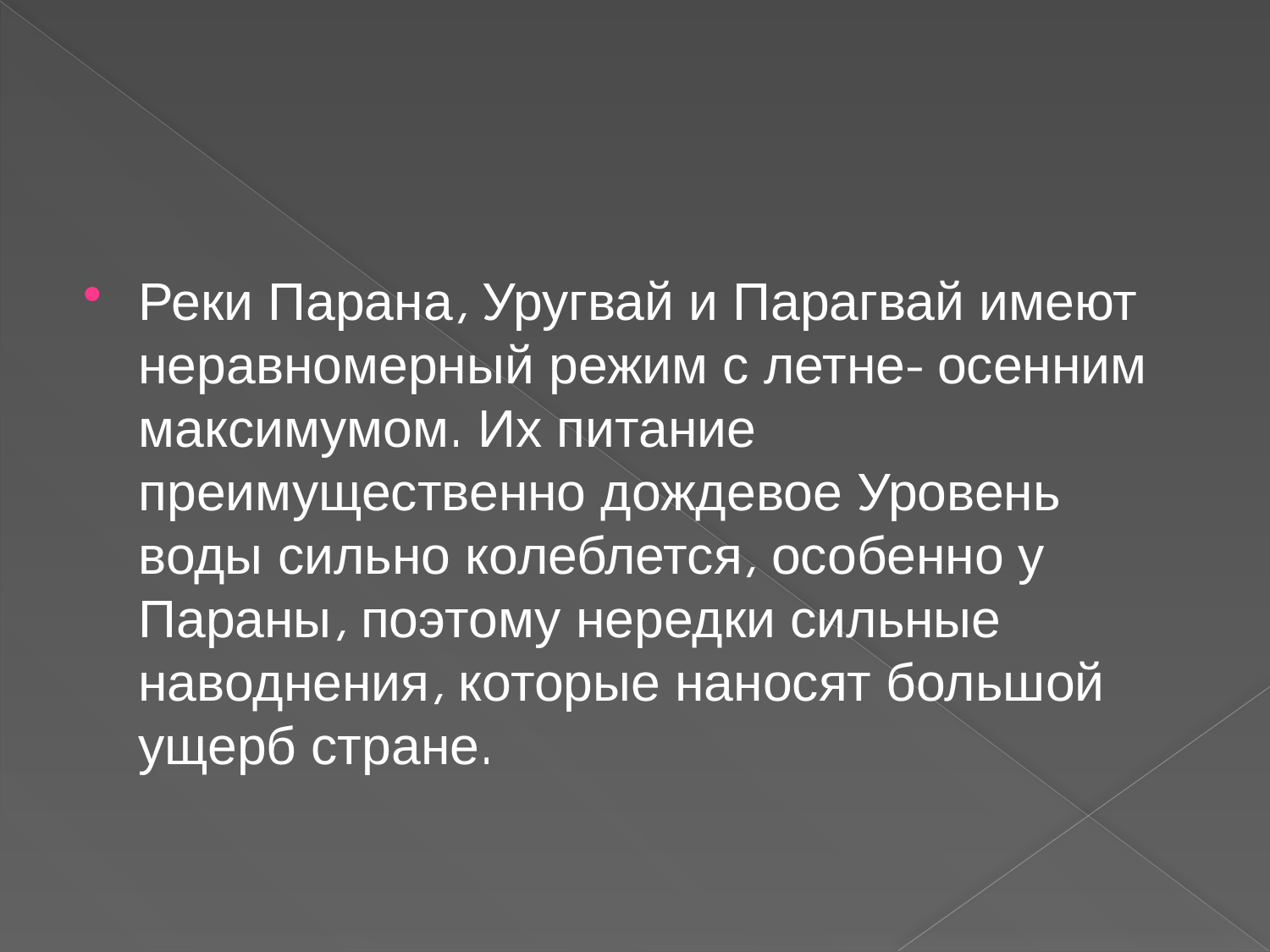

#
Реки Парана, Уругвай и Парагвай имеют неравномерный режим с летне- осенним максимумом. Их питание преимущественно дождевое Уровень воды сильно колеблется, особенно у Параны, поэтому нередки сильные наводнения, которые наносят большой ущерб стране.